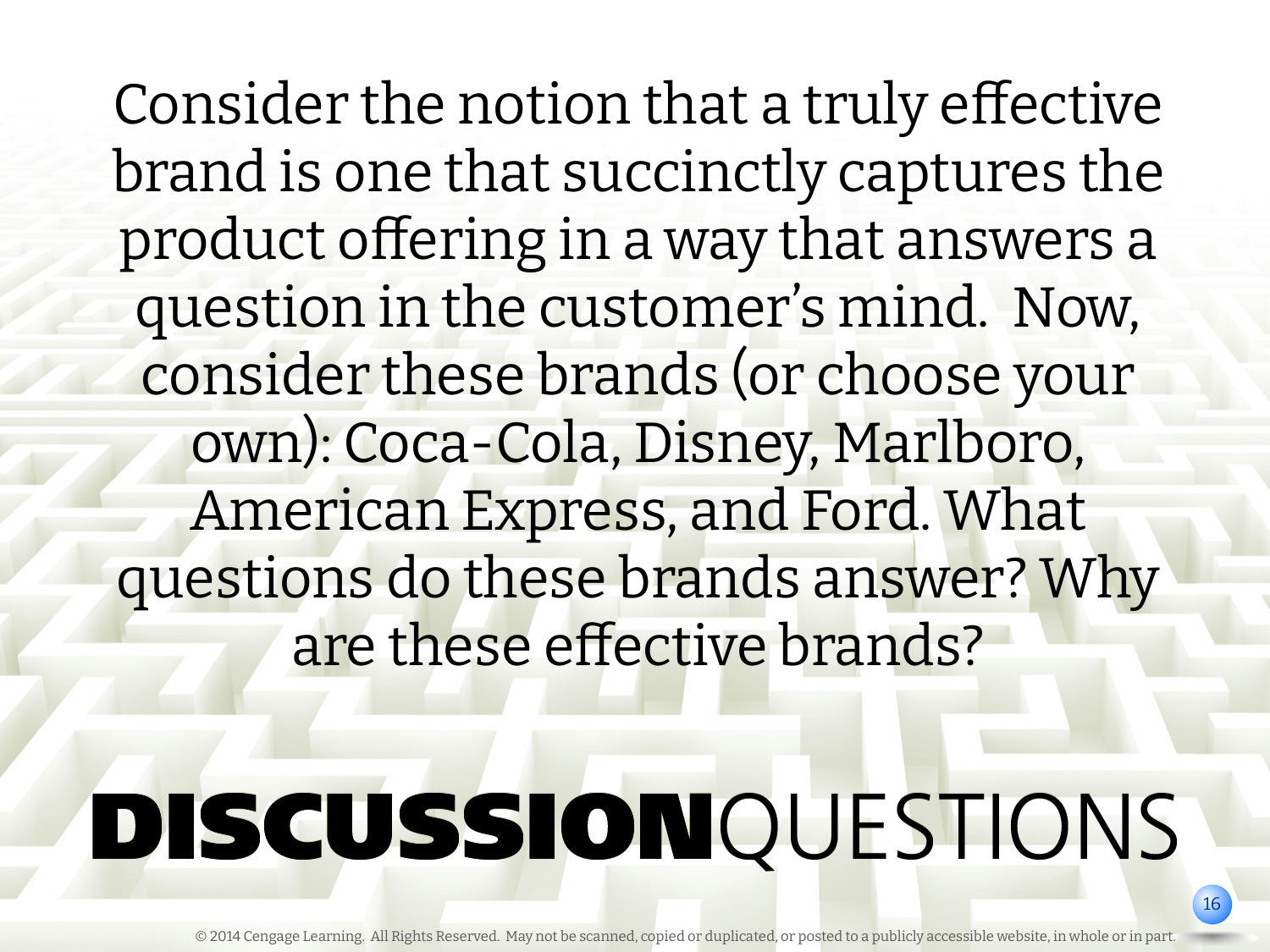

Consider the notion that a truly effective brand is one that succinctly captures the product offering in a way that answers a question in the customer’s mind.  Now, consider these brands (or choose your own): Coca-Cola, Disney, Marlboro, American Express, and Ford. What questions do these brands answer? Why are these effective brands?
16